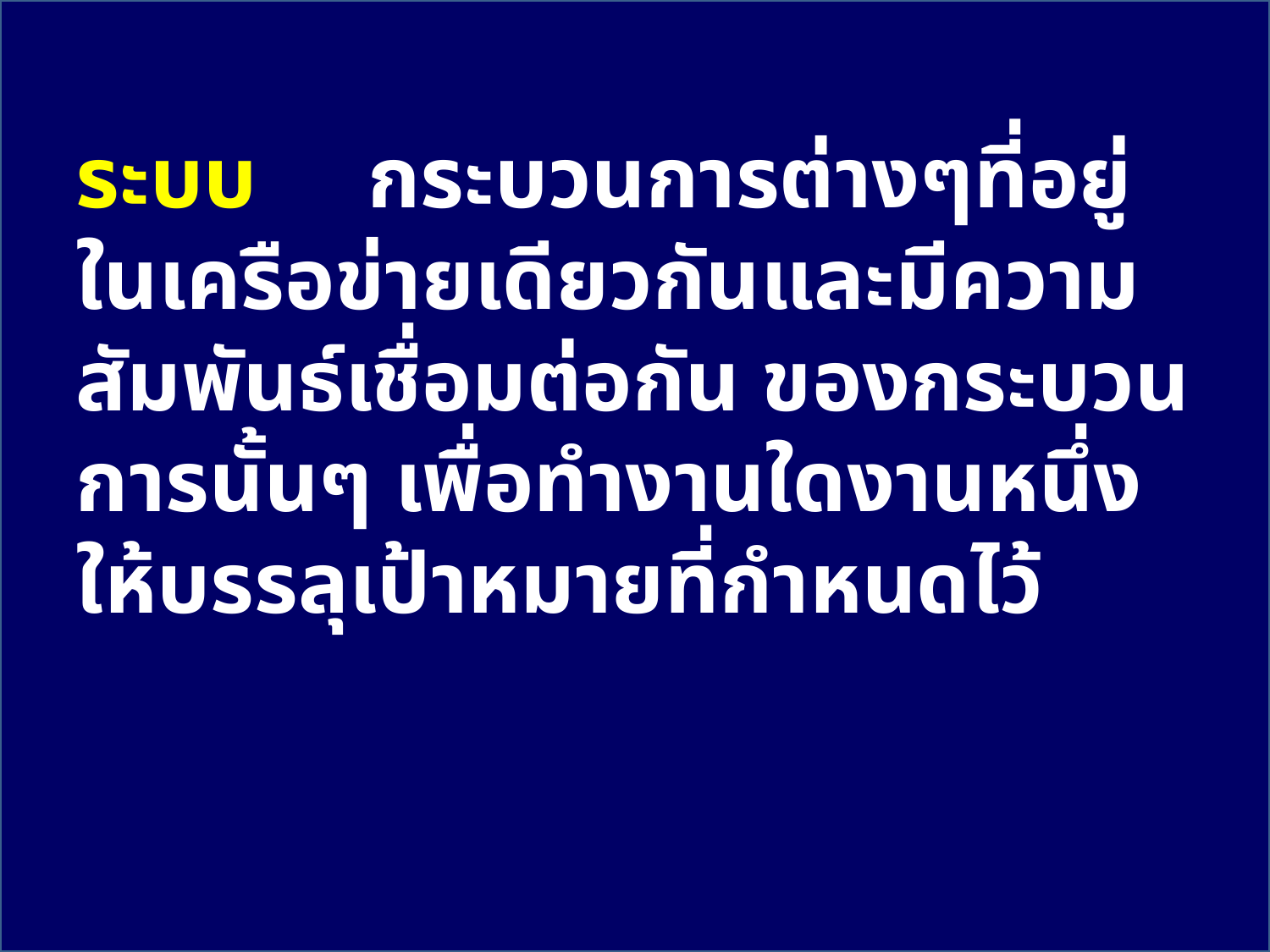

ระบบ     กระบวนการต่างๆที่อยู่ในเครือข่ายเดียวกันและมีความสัมพันธ์เชื่อมต่อกัน ของกระบวนการนั้นๆ เพื่อทำงานใดงานหนึ่งให้บรรลุเป้าหมายที่กำหนดไว้